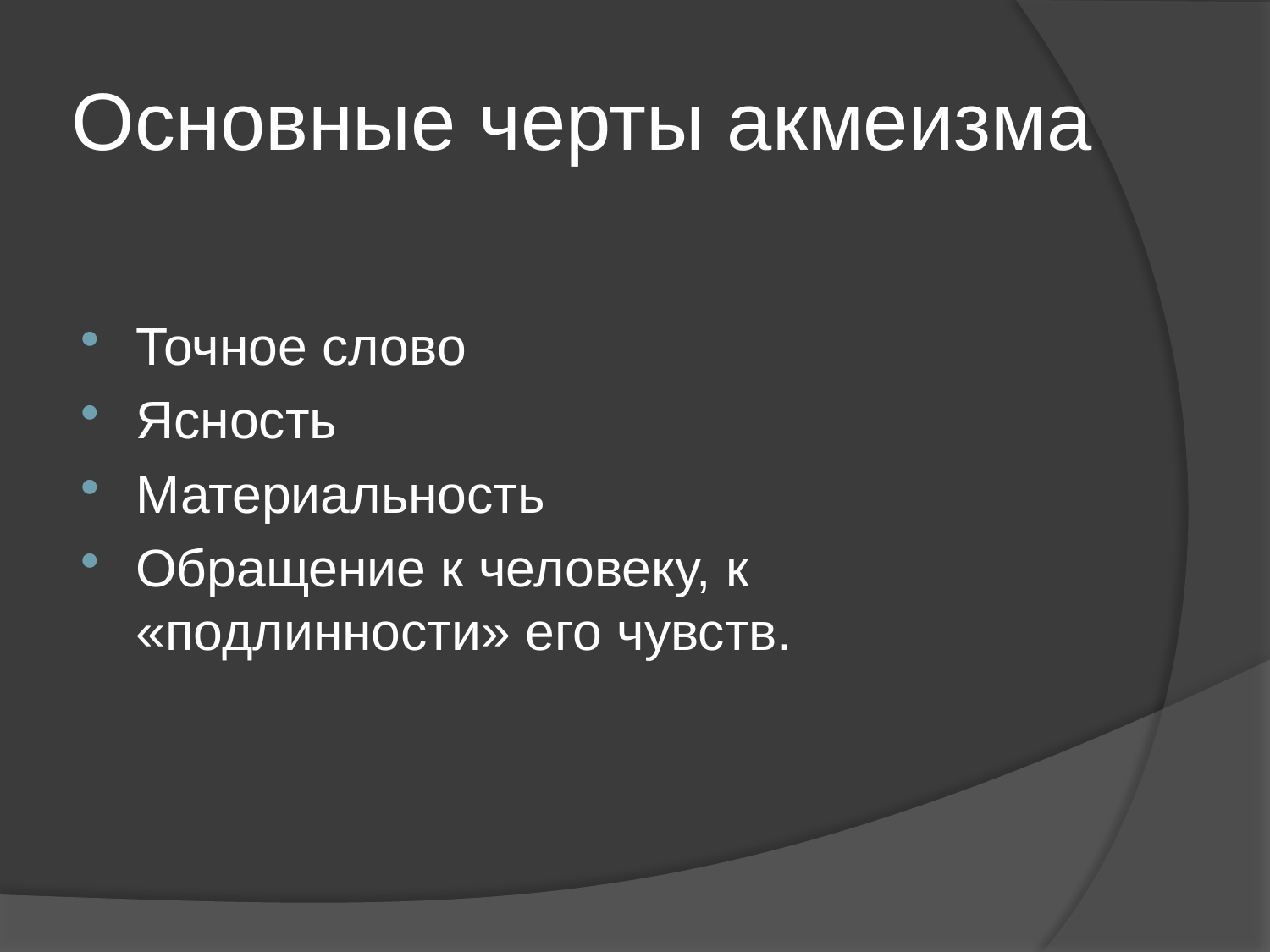

# Основные черты акмеизма
Точное слово
Ясность
Материальность
Обращение к человеку, к «подлинности» его чувств.